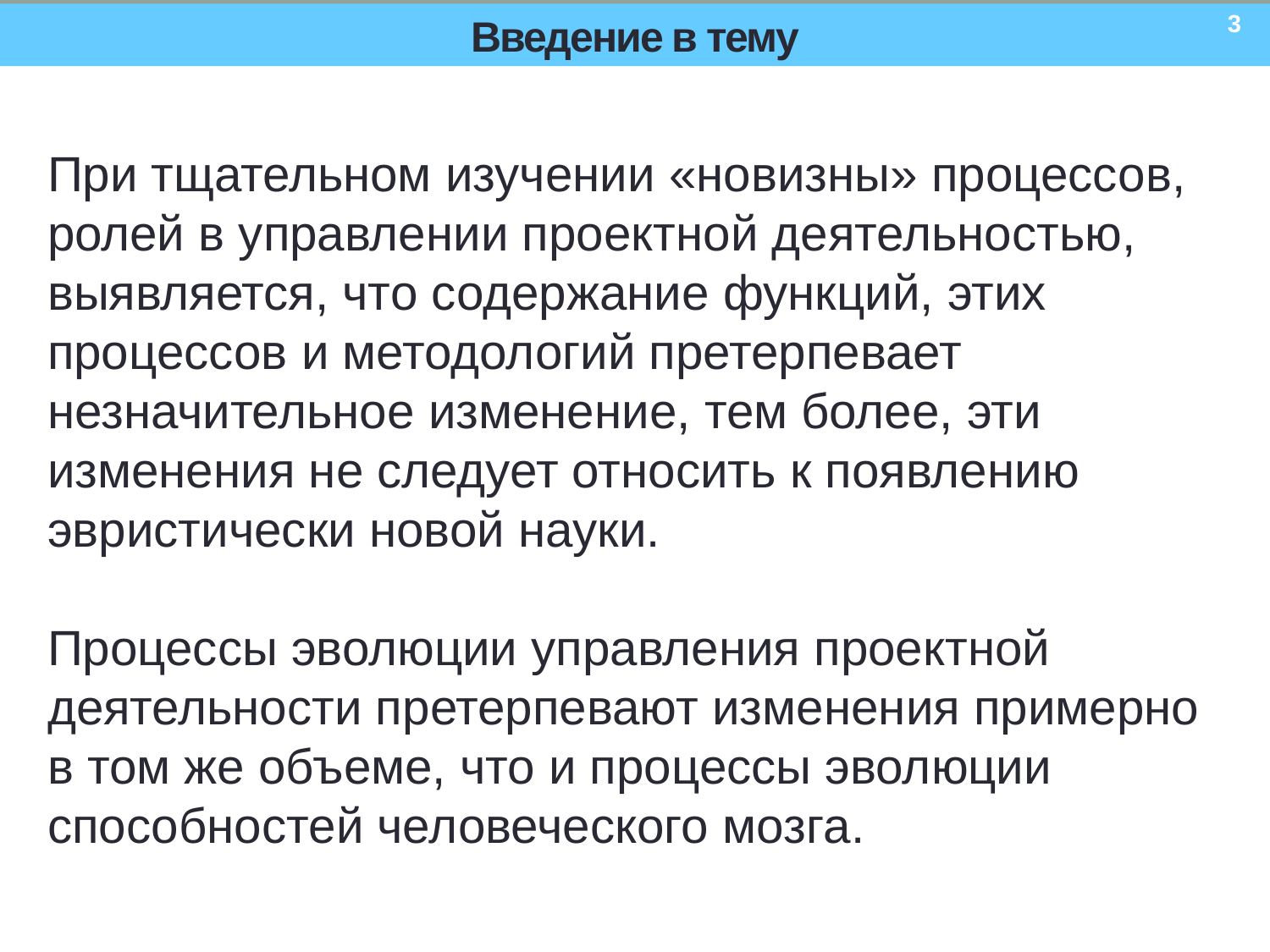

3
# Введение в тему
При тщательном изучении «новизны» процессов, ролей в управлении проектной деятельностью, выявляется, что содержание функций, этих процессов и методологий претерпевает незначительное изменение, тем более, эти изменения не следует относить к появлению эвристически новой науки.

Процессы эволюции управления проектной деятельности претерпевают изменения примерно в том же объеме, что и процессы эволюции способностей человеческого мозга.